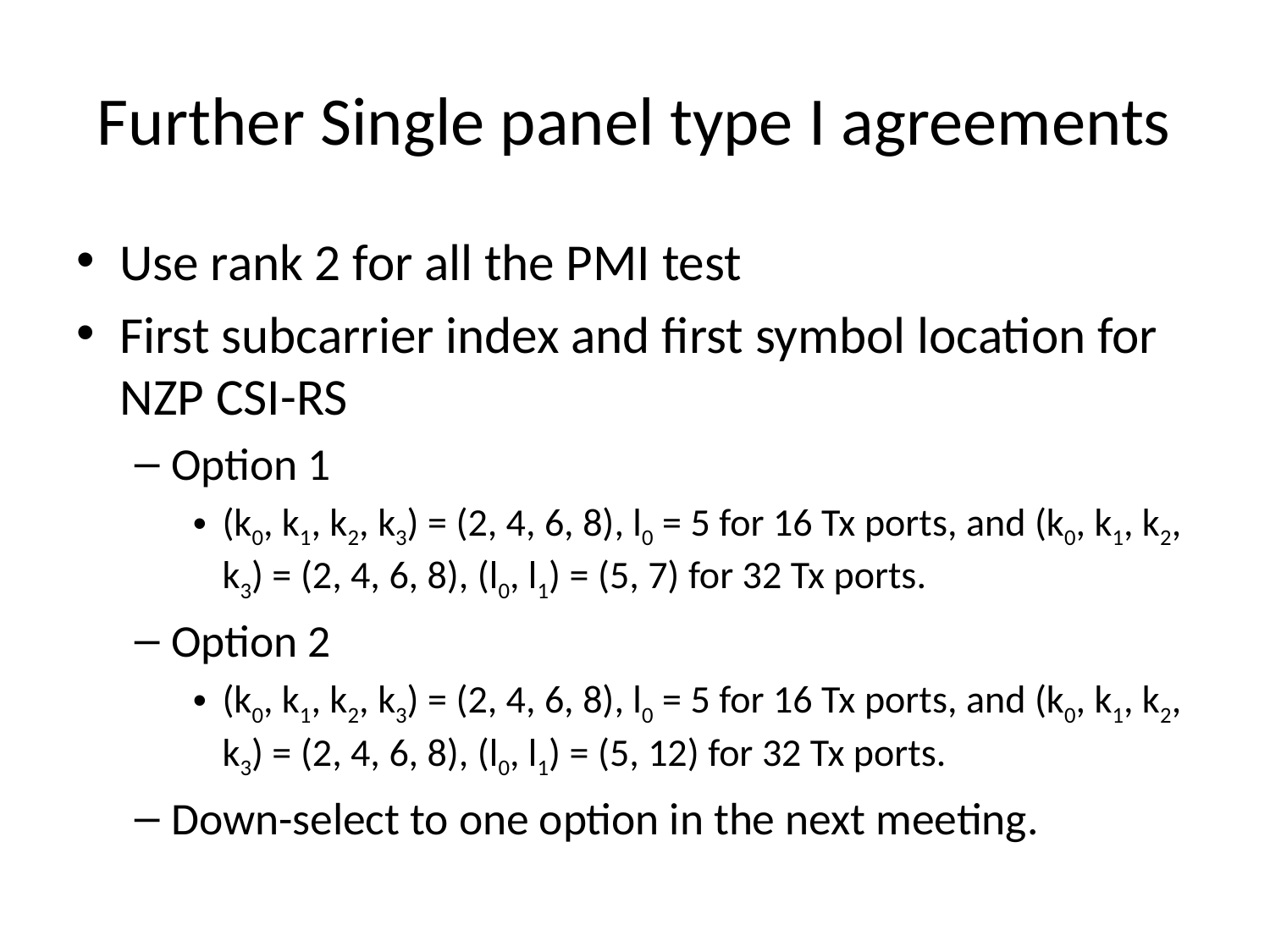

# Further Single panel type I agreements
Use rank 2 for all the PMI test
First subcarrier index and first symbol location for NZP CSI-RS
Option 1
(k0, k1, k2, k3) = (2, 4, 6, 8), l0 = 5 for 16 Tx ports, and (k0, k1, k2, k3) = (2, 4, 6, 8), (l0, l1) = (5, 7) for 32 Tx ports.
Option 2
(k0, k1, k2, k3) = (2, 4, 6, 8), l0 = 5 for 16 Tx ports, and (k0, k1, k2, k3) = (2, 4, 6, 8), (l0, l1) = (5, 12) for 32 Tx ports.
Down-select to one option in the next meeting.